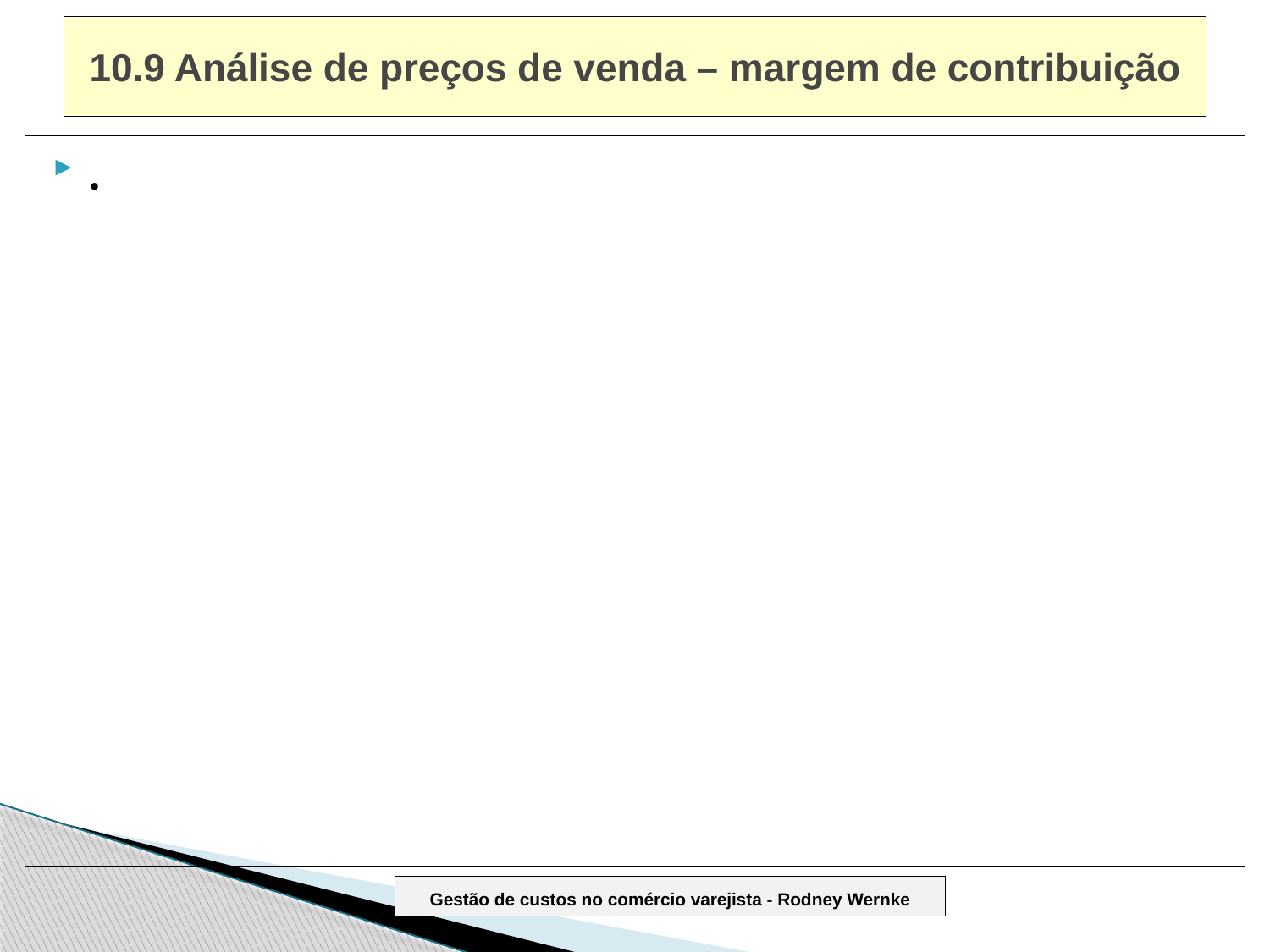

# 10.9 Análise de preços de venda – margem de contribuição
.
Gestão de custos no comércio varejista - Rodney Wernke